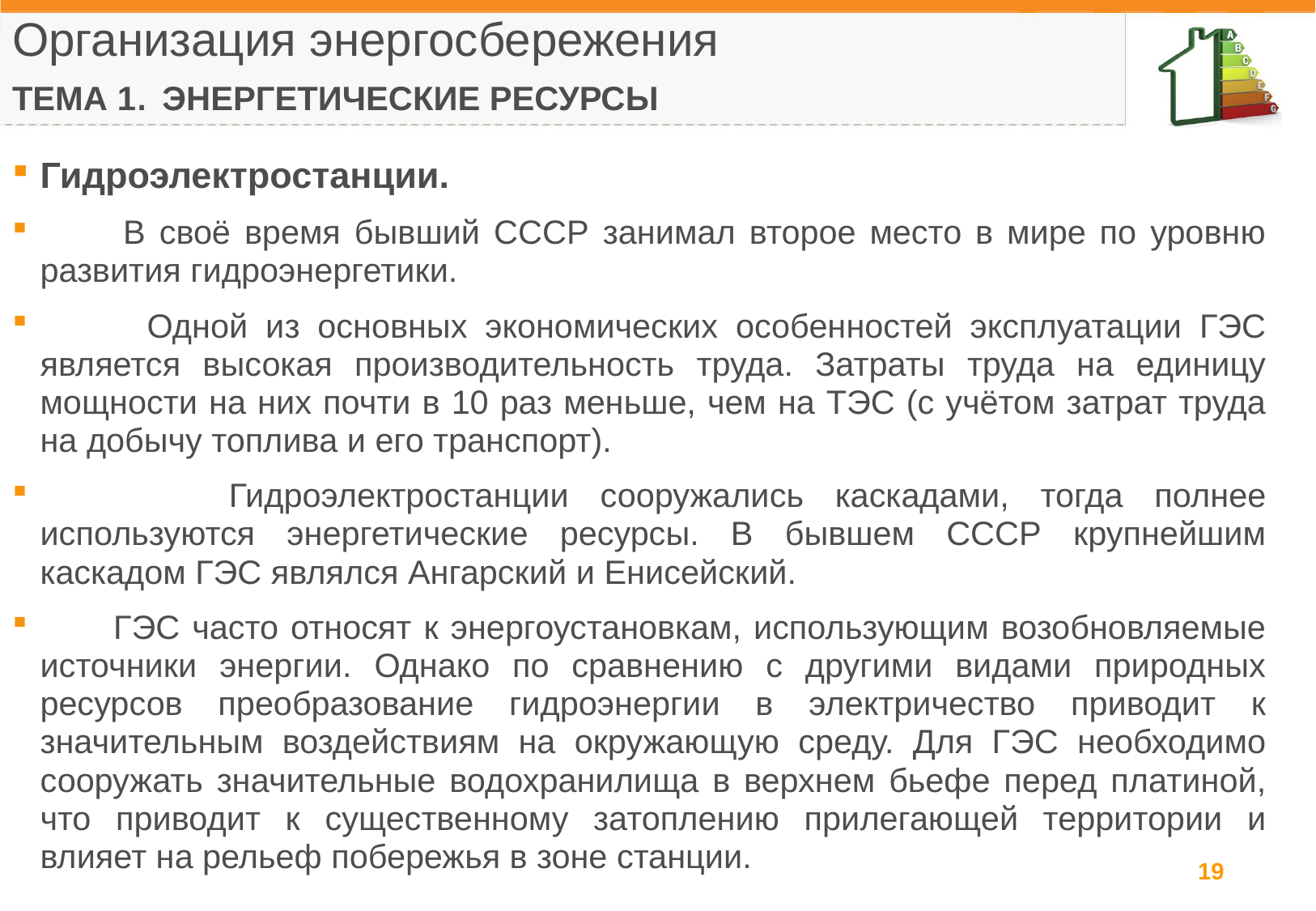

Организация энергосбережения
ТЕМА 1. ЭНЕРГЕТИЧЕСКИЕ РЕСУРСЫ
Гидроэлектростанции.
      В своё время бывший СССР занимал второе место в мире по уровню развития гидроэнергетики.
      Одной из основных экономических особенностей эксплуатации ГЭС является высокая производительность труда. Затраты труда на единицу мощности на них почти в 10 раз меньше, чем на ТЭС (с учётом затрат труда на добычу топлива и его транспорт).
      Гидроэлектростанции сооружались каскадами, тогда полнее используются энергетические ресурсы. В бывшем СССР крупнейшим каскадом ГЭС являлся Ангарский и Енисейский.
      ГЭС часто относят к энергоустановкам, использующим возобновляемые источники энергии. Однако по сравнению с другими видами природных ресурсов преобразование гидроэнергии в электричество приводит к значительным воздействиям на окружающую среду. Для ГЭС необходимо сооружать значительные водохранилища в верхнем бьефе перед платиной, что приводит к существенному затоплению прилегающей территории и влияет на рельеф побережья в зоне станции.